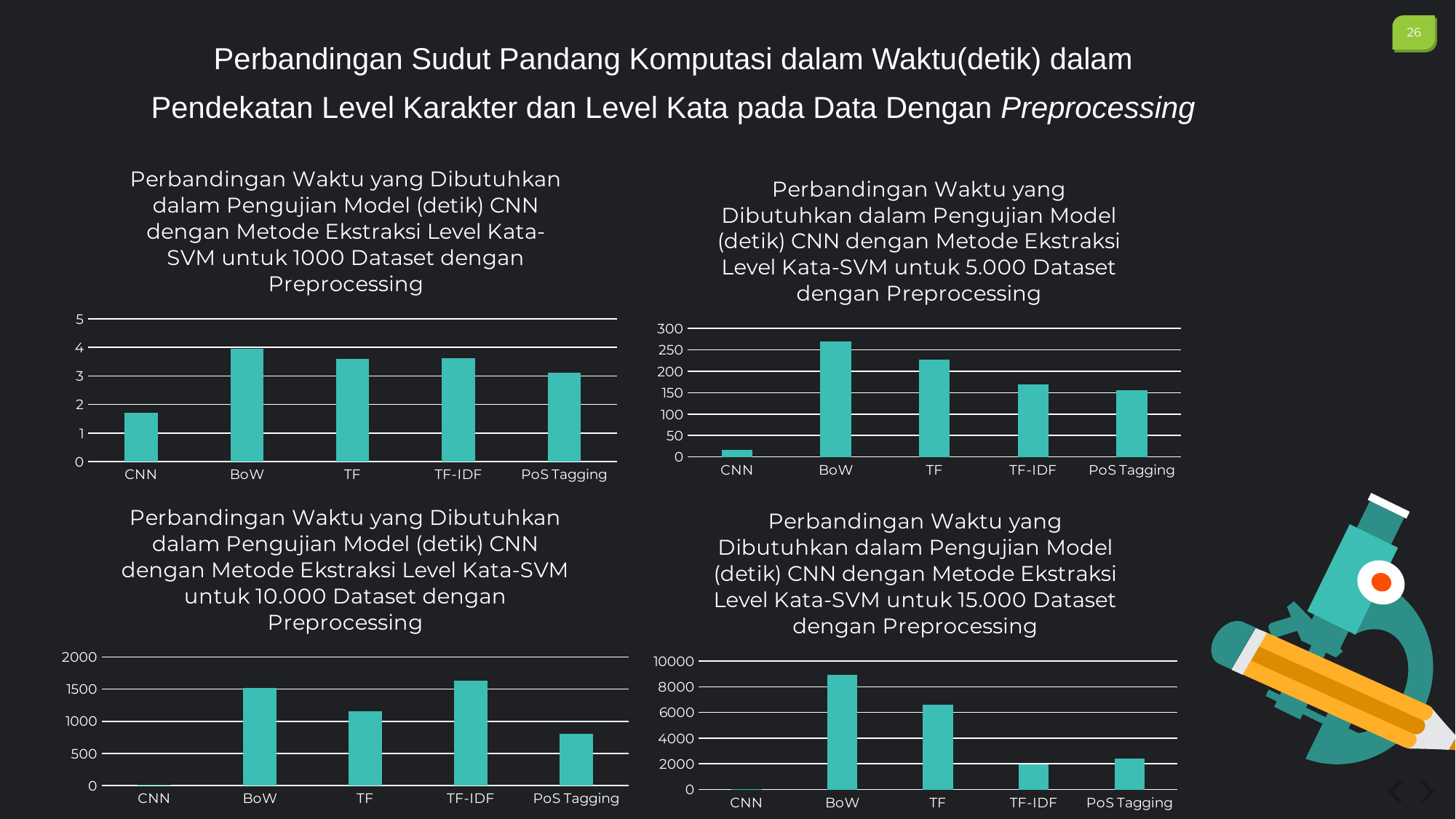

Perbandingan Sudut Pandang Komputasi dalam Waktu(detik) dalam Pendekatan Level Karakter dan Level Kata pada Data Dengan Preprocessing

### Chart: Perbandingan Waktu yang Dibutuhkan dalam Pengujian Model (detik) CNN dengan Metode Ekstraksi Level Kata-SVM untuk 1000 Dataset dengan Preprocessing

| Category | Waktu |
|---|---|
| CNN | 1.6998 |
| BoW | 3.965 |
| TF | 3.599 |
| TF-IDF | 3.614 |
| PoS Tagging | 3.11 |

### Chart: Perbandingan Waktu yang Dibutuhkan dalam Pengujian Model (detik) CNN dengan Metode Ekstraksi Level Kata-SVM untuk 5.000 Dataset dengan Preprocessing

| Category | Waktu |
|---|---|
| CNN | 16.5168981552124 |
| BoW | 268.78868 |
| TF | 227.26119 |
| TF-IDF | 168.5014 |
| PoS Tagging | 155.52 |

### Chart: Perbandingan Waktu yang Dibutuhkan dalam Pengujian Model (detik) CNN dengan Metode Ekstraksi Level Kata-SVM untuk 10.000 Dataset dengan Preprocessing

| Category | Waktu |
|---|---|
| CNN | 16.8938131332397 |
| BoW | 1521.0854434967 |
| TF | 1156.61682844161 |
| TF-IDF | 1633.36241269111 |
| PoS Tagging | 809.903440237045 |

### Chart: Perbandingan Waktu yang Dibutuhkan dalam Pengujian Model (detik) CNN dengan Metode Ekstraksi Level Kata-SVM untuk 15.000 Dataset dengan Preprocessing

| Category | Waktu |
|---|---|
| CNN | 25.0286405086517 |
| BoW | 8902.88328981399 |
| TF | 6591.26112914085 |
| TF-IDF | 1963.17032909393 |
| PoS Tagging | 2388.76338815689 |